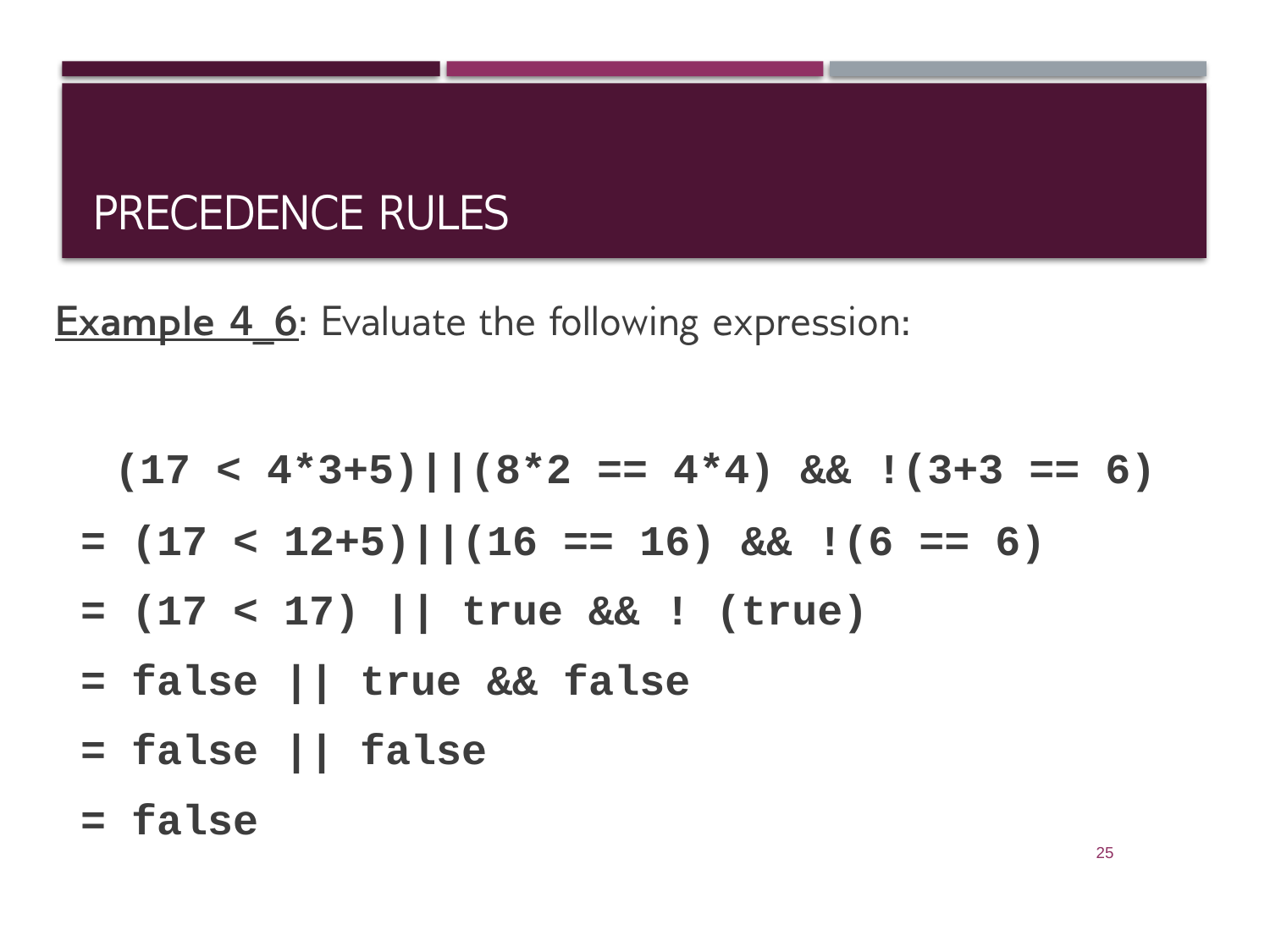

# Precedence Rules
Example 4_6: Evaluate the following expression:

  (17 < 4*3+5)||(8*2 == 4*4) && !(3+3 == 6)
 = (17 < 12+5)||(16 == 16) && !(6 == 6)
 = (17 < 17) || true && ! (true)
 = false || true && false
 = false || false
 = false

25